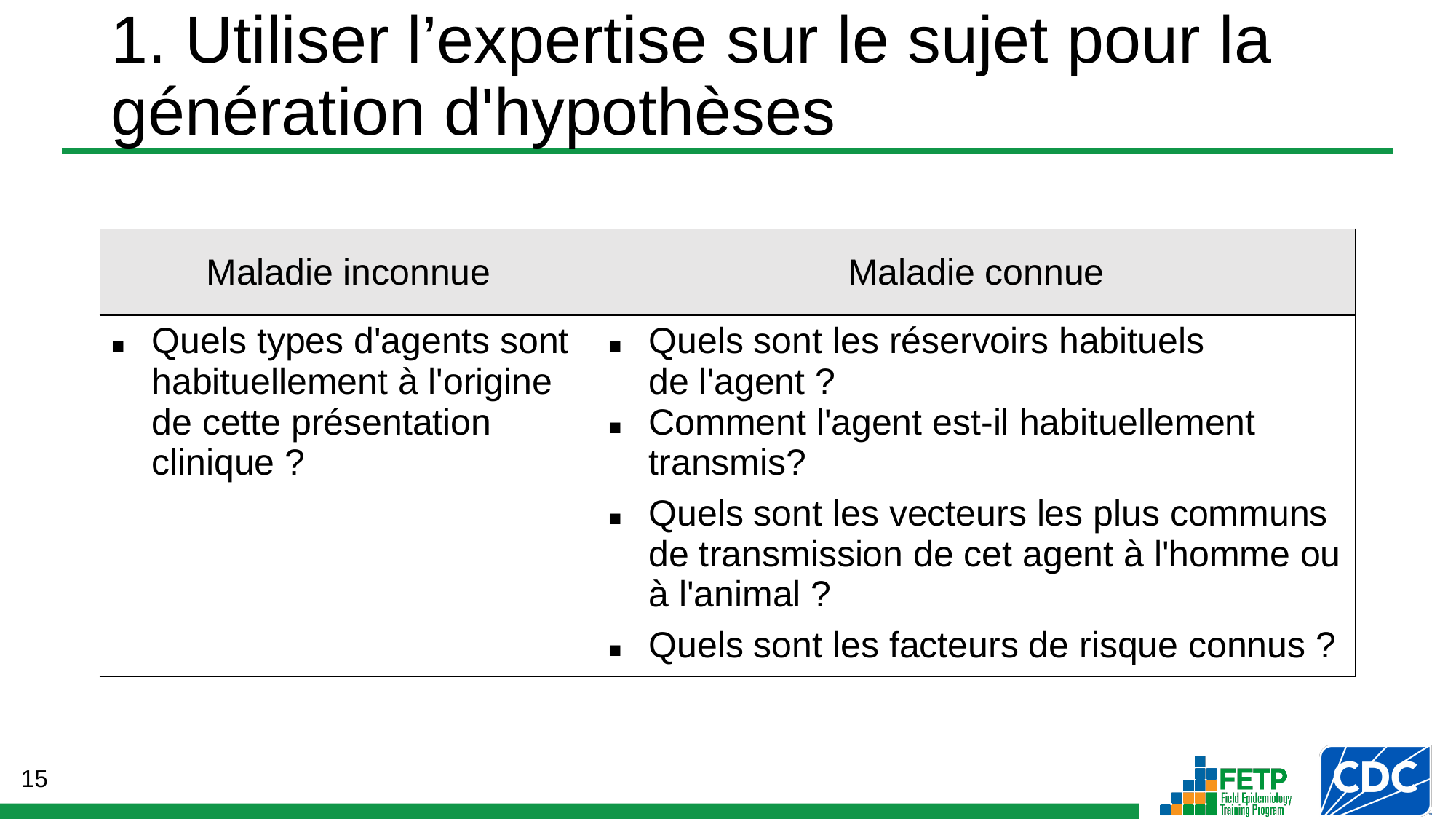

# 1. Utiliser l’expertise sur le sujet pour la génération d'hypothèses
| Maladie inconnue | Maladie connue |
| --- | --- |
| Quels types d'agents sont habituellement à l'origine de cette présentation clinique ? | Quels sont les réservoirs habituels de l'agent ? Comment l'agent est-il habituellement transmis? Quels sont les vecteurs les plus communs de transmission de cet agent à l'homme ou à l'animal ? Quels sont les facteurs de risque connus ? |